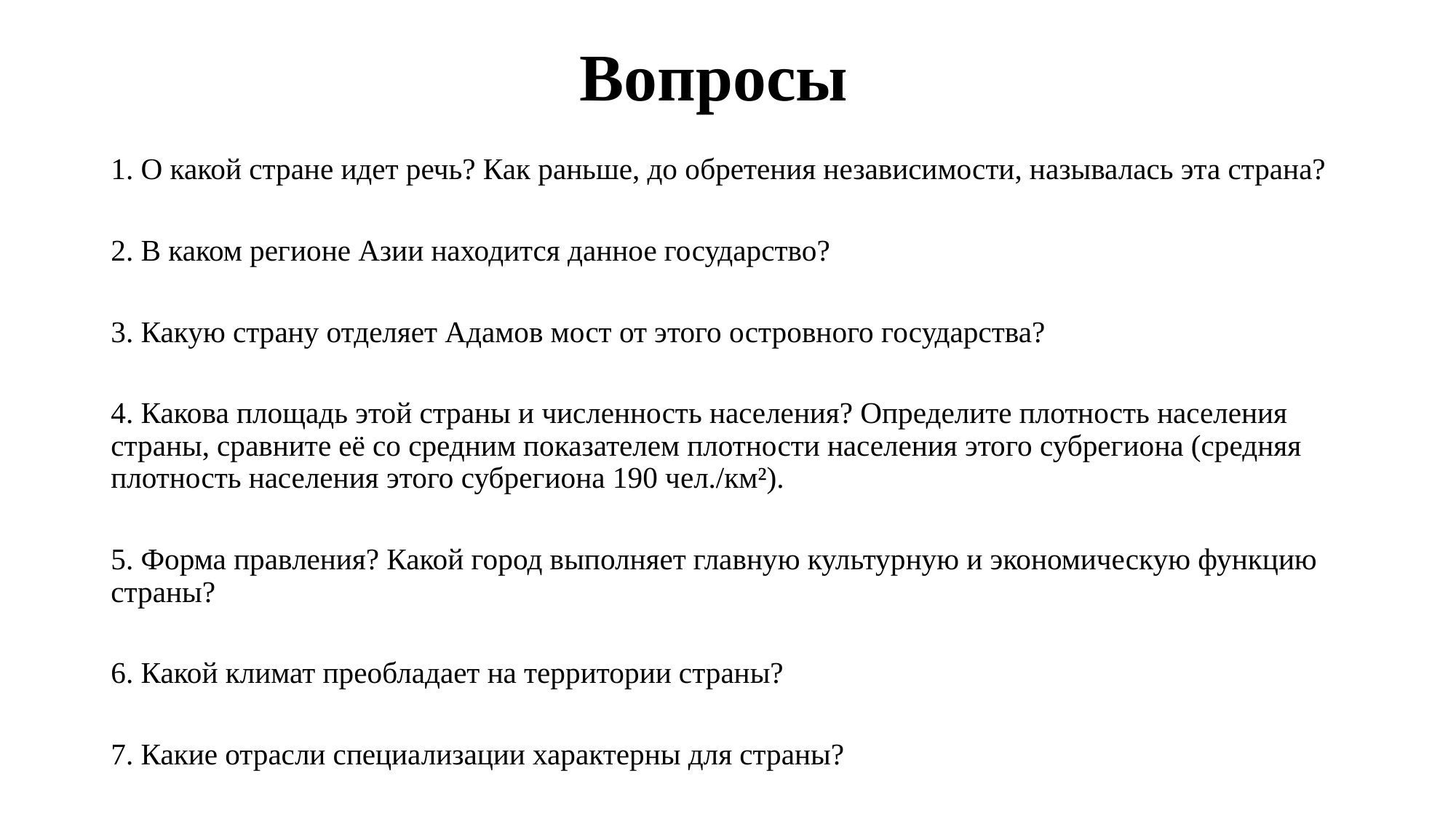

# Вопросы
1. О какой стране идет речь? Как раньше, до обретения независимости, называлась эта страна?

2. В каком регионе Азии находится данное государство?

3. Какую страну отделяет Адамов мост от этого островного государства?

4. Какова площадь этой страны и численность населения? Определите плотность населения страны, сравните её со средним показателем плотности населения этого субрегиона (средняя плотность населения этого субрегиона 190 чел./км²).

5. Форма правления? Какой город выполняет главную культурную и экономическую функцию страны?

6. Какой климат преобладает на территории страны?

7. Какие отрасли специализации характерны для страны?